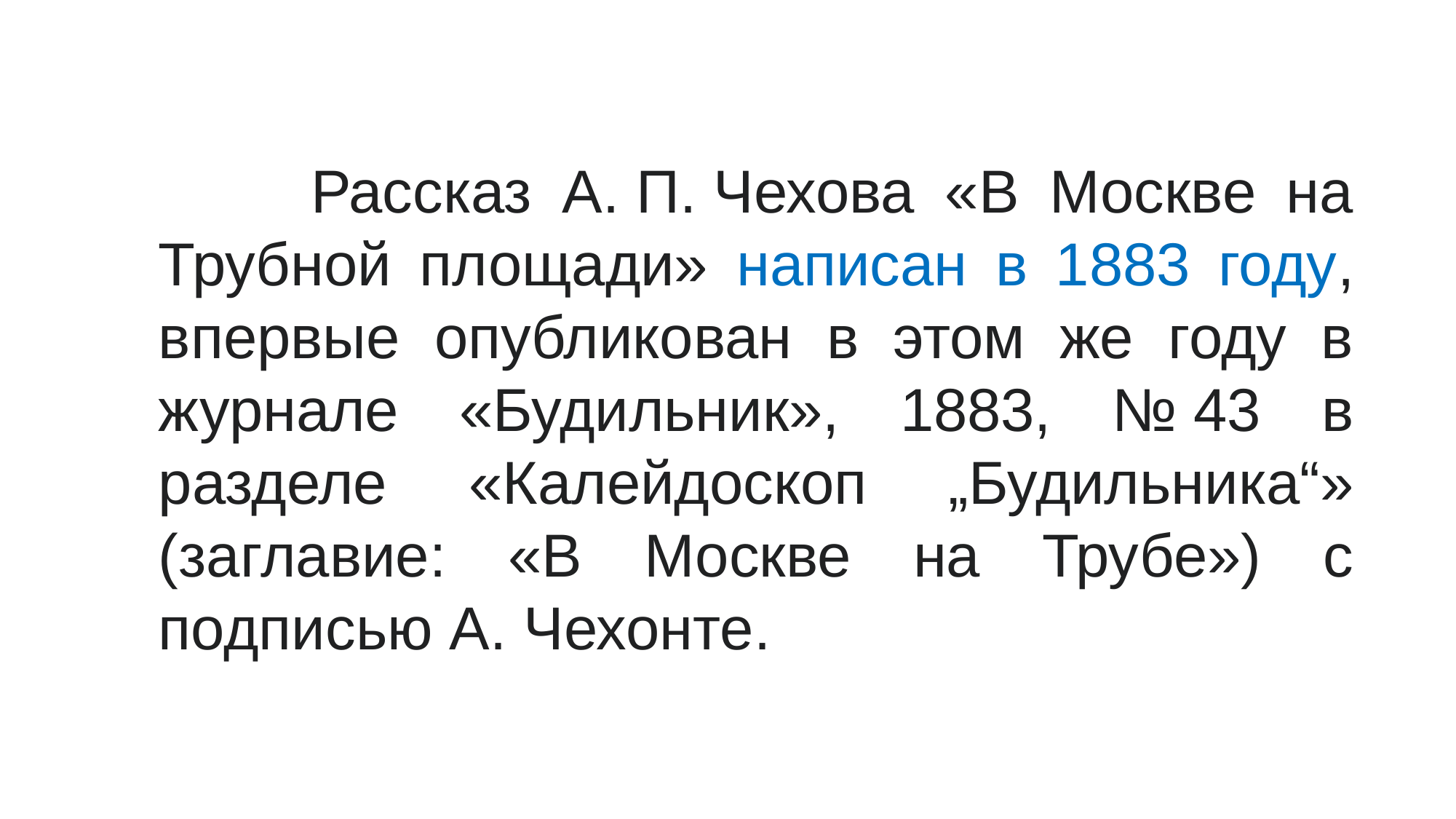

Рассказ А. П. Чехова «В Москве на Трубной площади» написан в 1883 году, впервые опубликован в этом же году в журнале «Будильник», 1883, № 43 в разделе «Калейдоскоп „Будильника“» (заглавие: «В Москве на Трубе») с подписью А. Чехонте.